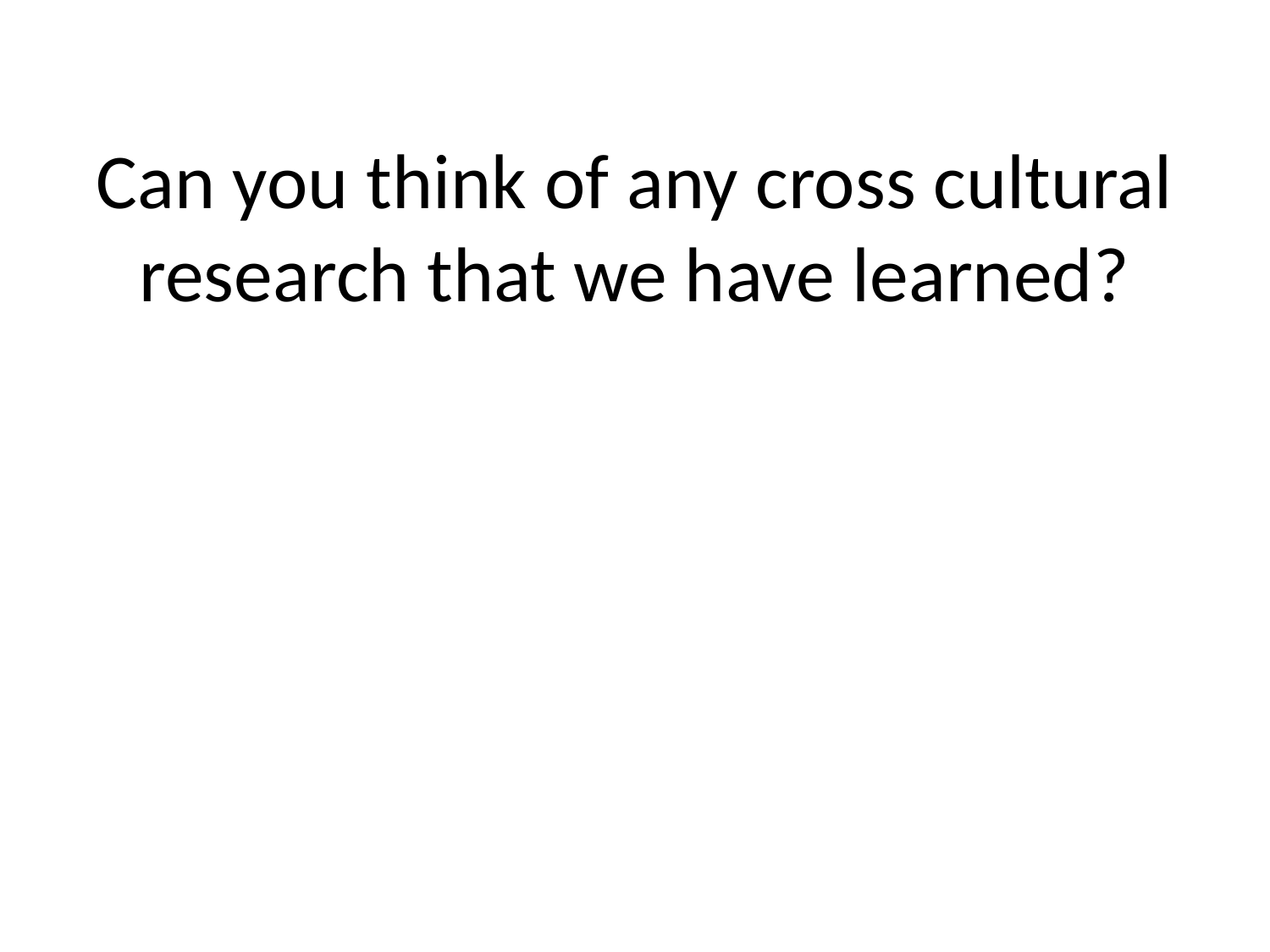

# Can you think of any cross cultural research that we have learned?